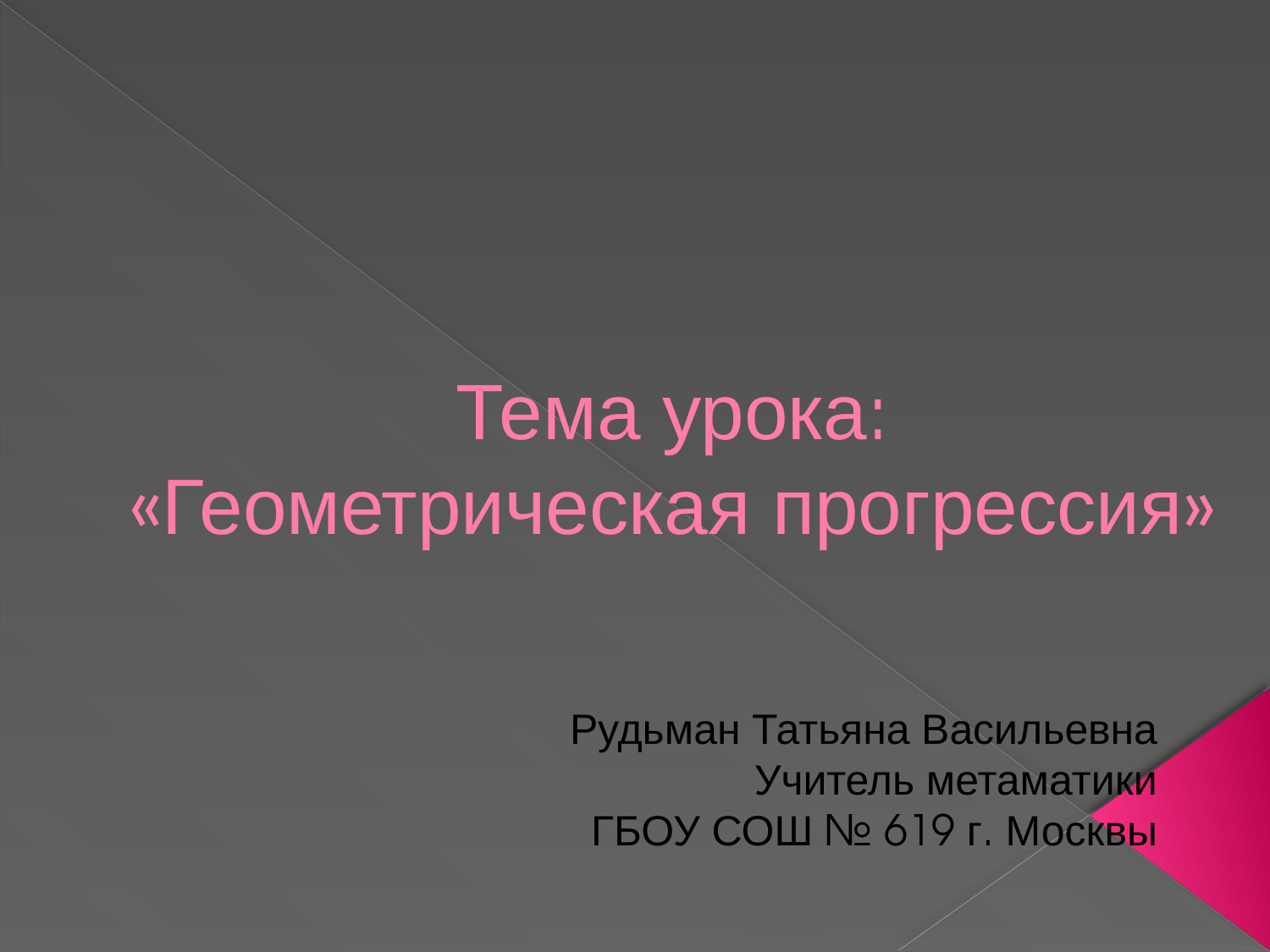

# Тема урока: «Геометрическая прогрессия»
Рудьман Татьяна Васильевна
Учитель метаматики
 ГБОУ СОШ № 619 г. Москвы